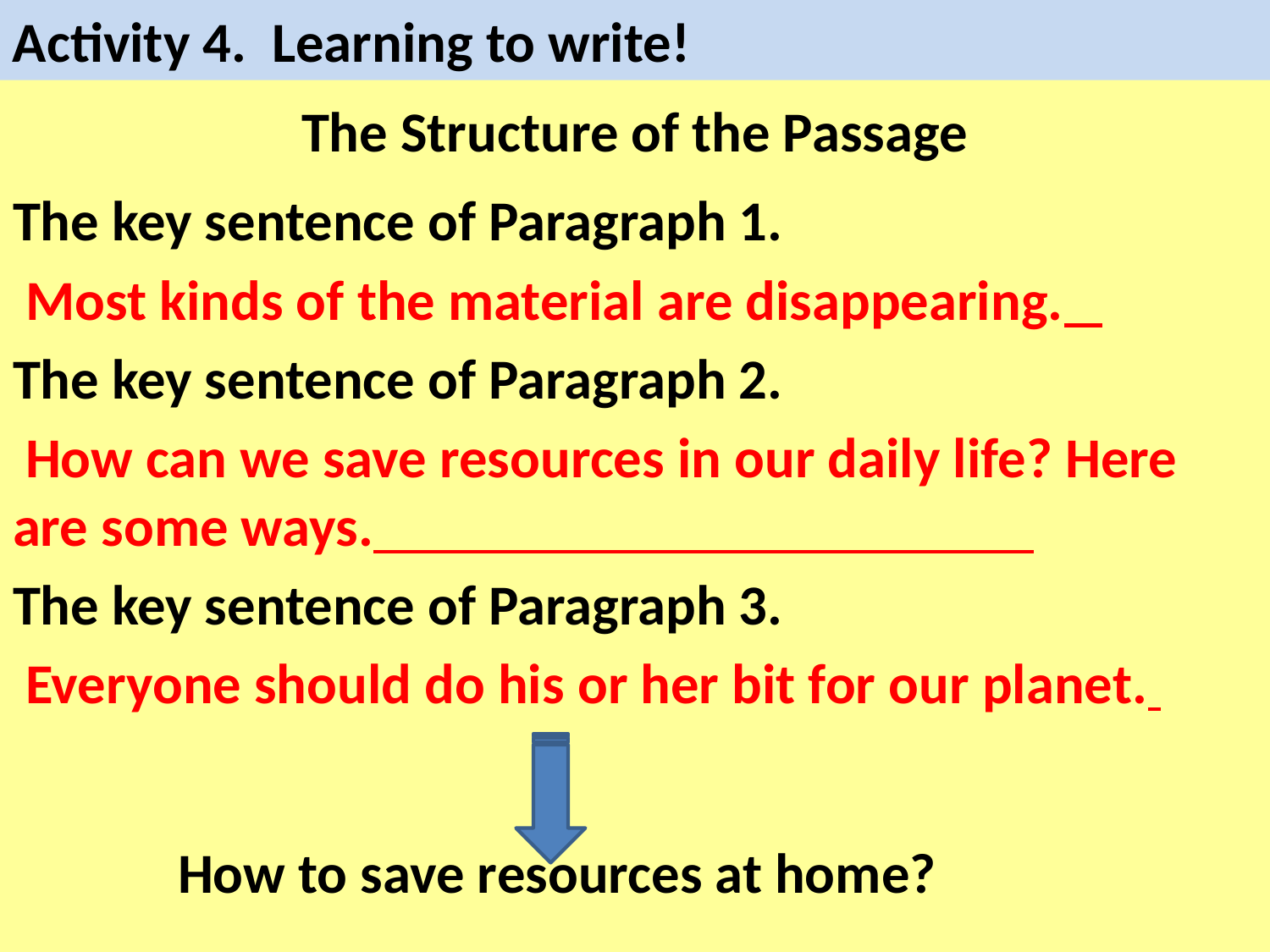

Activity 4.  Learning to write!
The Structure of the Passage
The key sentence of Paragraph 1.
 Most kinds of the material are disappearing.
The key sentence of Paragraph 2.
 How can we save resources in our daily life? Here are some ways.
The key sentence of Paragraph 3.
 Everyone should do his or her bit for our planet.

             How to save resources at home?